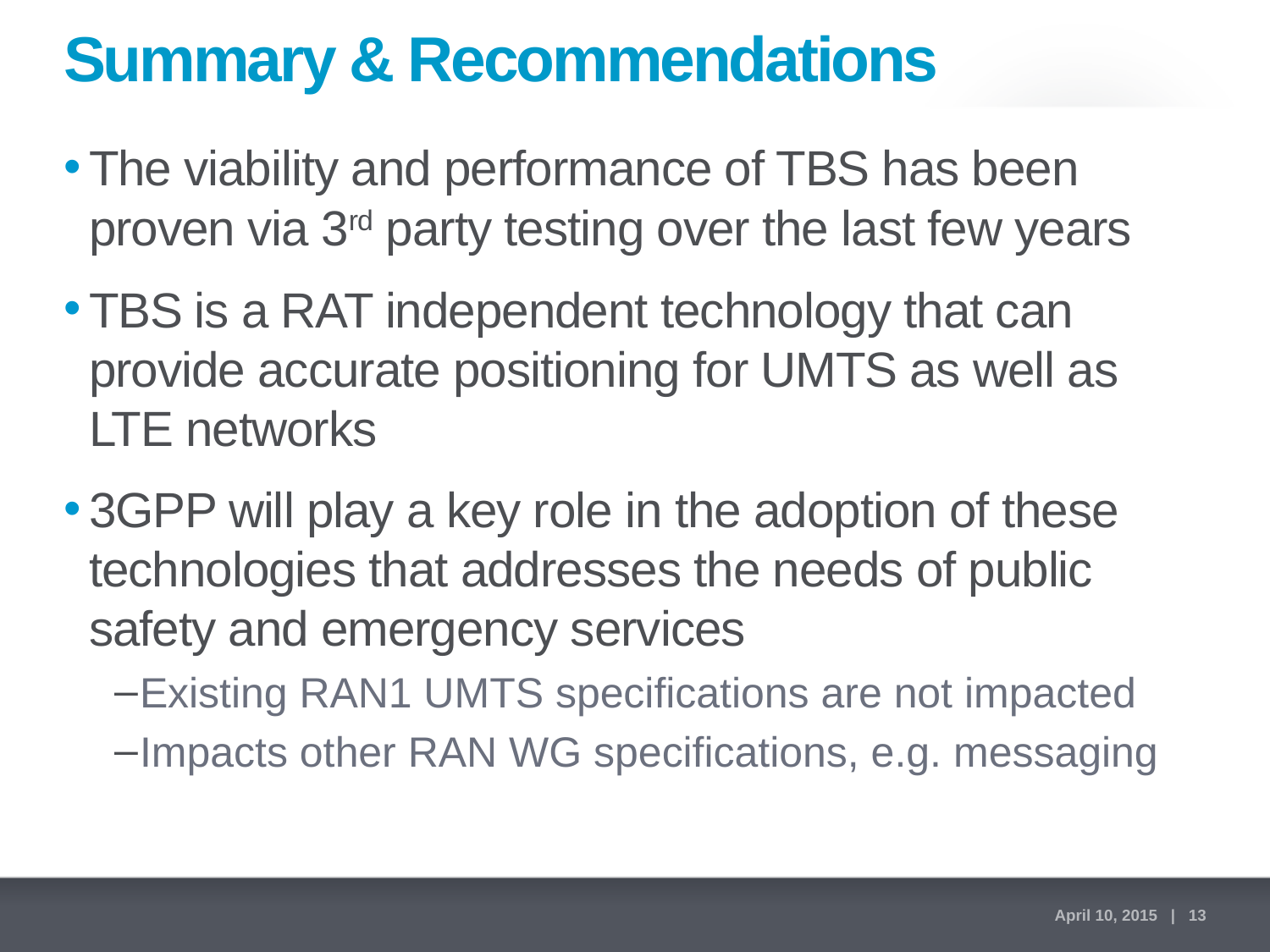

# Summary & Recommendations
The viability and performance of TBS has been proven via 3rd party testing over the last few years
TBS is a RAT independent technology that can provide accurate positioning for UMTS as well as LTE networks
3GPP will play a key role in the adoption of these technologies that addresses the needs of public safety and emergency services
Existing RAN1 UMTS specifications are not impacted
Impacts other RAN WG specifications, e.g. messaging
April 10, 2015   |   13